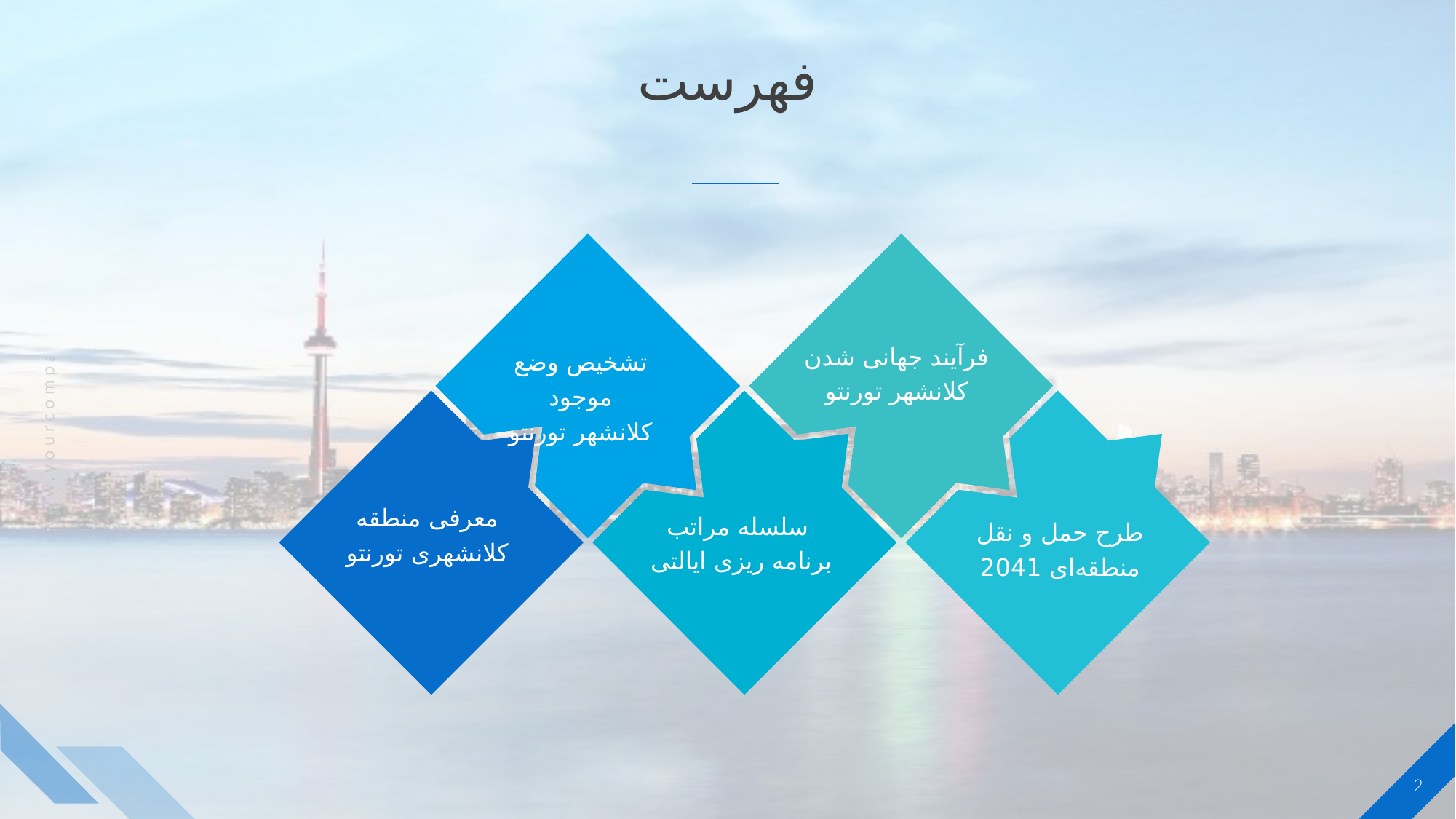

فهرست

فرآیند جهانی شدن کلانشهر تورنتو
تشخیص وضع موجود
کلانشهر تورنتو

معرفی منطقه کلانشهری تورنتو
سلسله مراتب
برنامه ریزی ایالتی
طرح حمل و نقل منطقه‌ای 2041